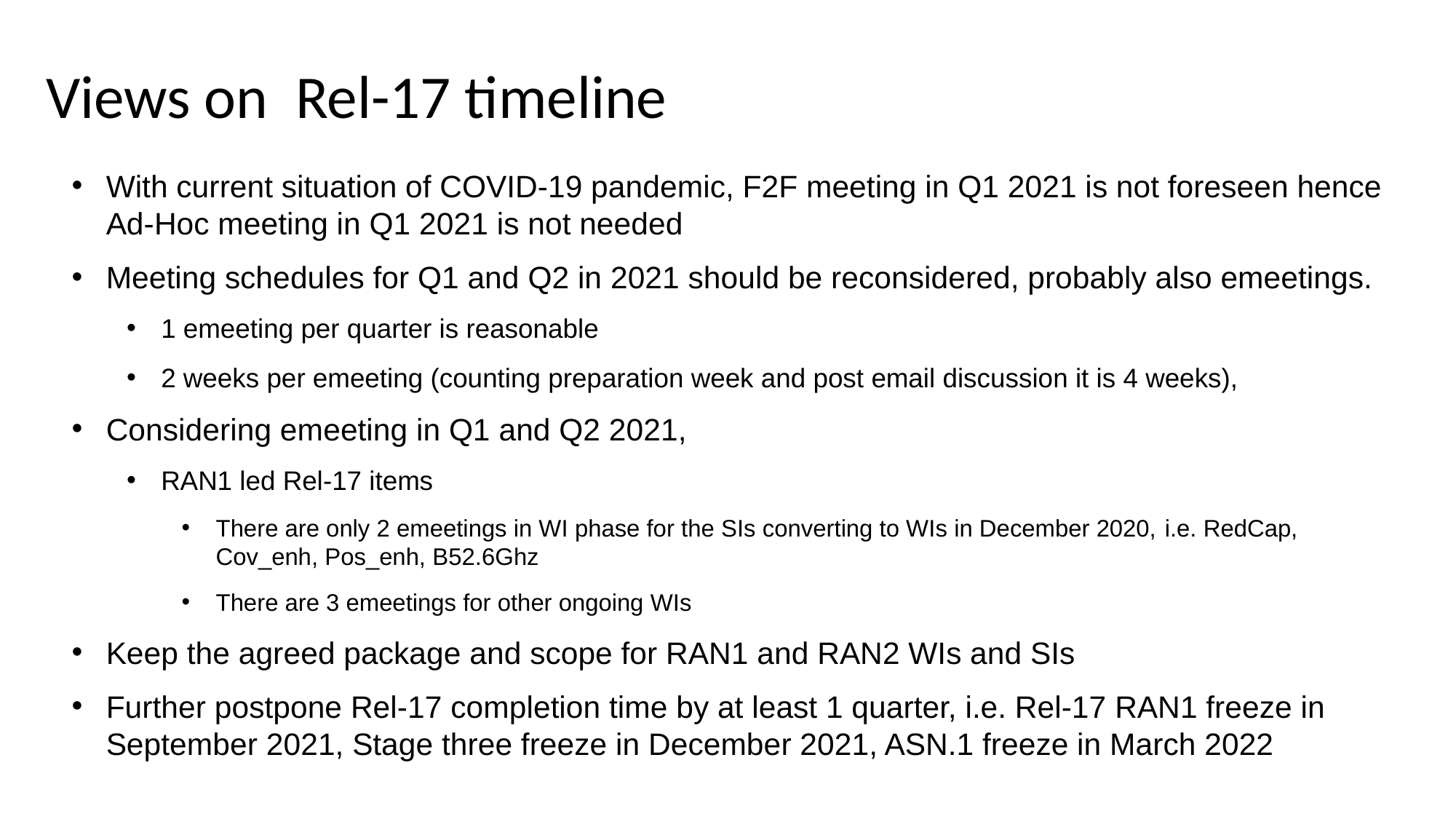

# Views on  Rel-17 timeline
With current situation of COVID-19 pandemic, F2F meeting in Q1 2021 is not foreseen hence Ad-Hoc meeting in Q1 2021 is not needed
Meeting schedules for Q1 and Q2 in 2021 should be reconsidered, probably also emeetings.
1 emeeting per quarter is reasonable
2 weeks per emeeting (counting preparation week and post email discussion it is 4 weeks),
Considering emeeting in Q1 and Q2 2021,
RAN1 led Rel-17 items
There are only 2 emeetings in WI phase for the SIs converting to WIs in December 2020, i.e. RedCap, Cov_enh, Pos_enh, B52.6Ghz
There are 3 emeetings for other ongoing WIs
Keep the agreed package and scope for RAN1 and RAN2 WIs and SIs
Further postpone Rel-17 completion time by at least 1 quarter, i.e. Rel-17 RAN1 freeze in September 2021, Stage three freeze in December 2021, ASN.1 freeze in March 2022